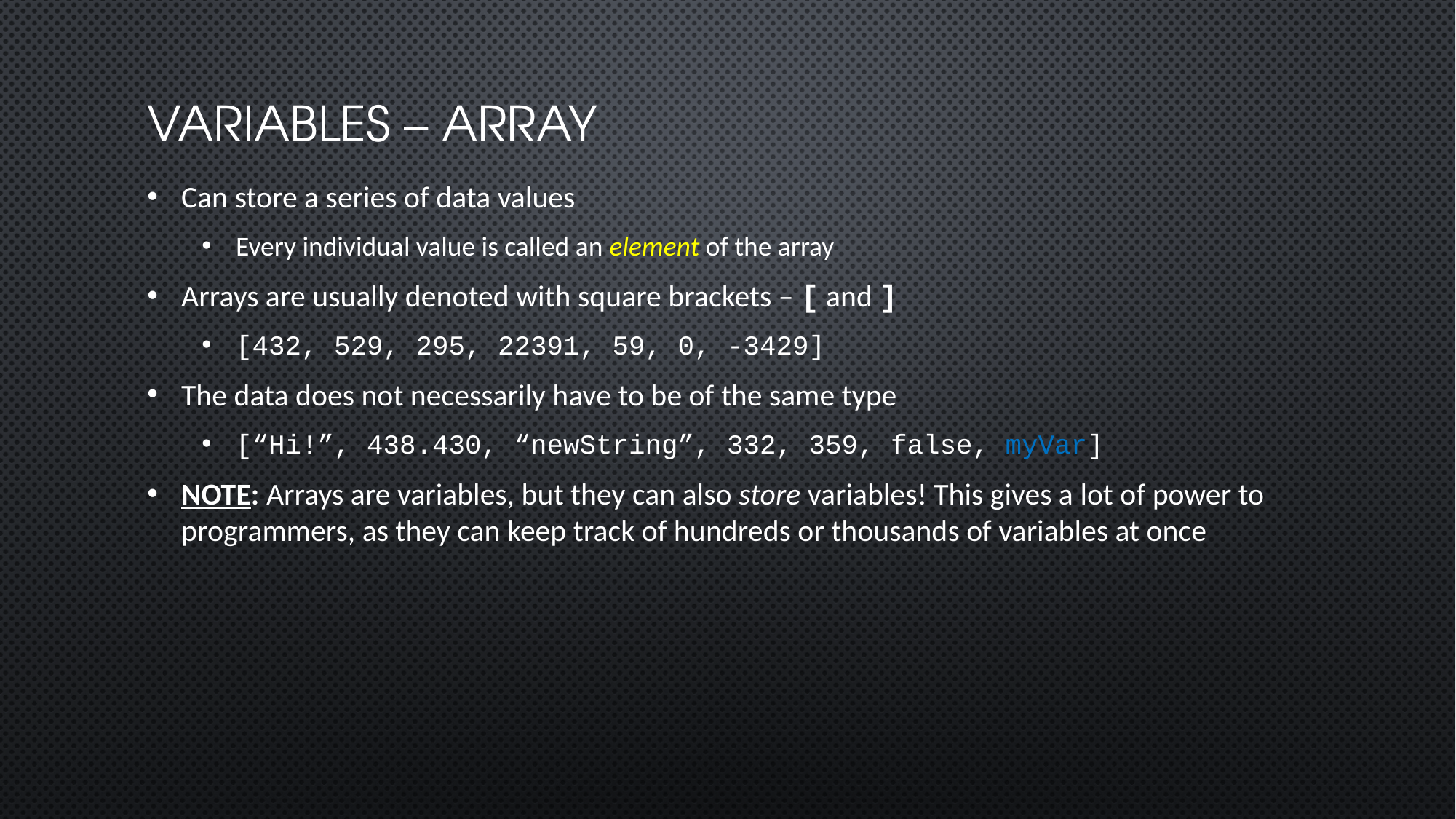

# Variables – array
Can store a series of data values
Every individual value is called an element of the array
Arrays are usually denoted with square brackets – [ and ]
[432, 529, 295, 22391, 59, 0, -3429]
The data does not necessarily have to be of the same type
[“Hi!”, 438.430, “newString”, 332, 359, false, myVar]
NOTE: Arrays are variables, but they can also store variables! This gives a lot of power to programmers, as they can keep track of hundreds or thousands of variables at once